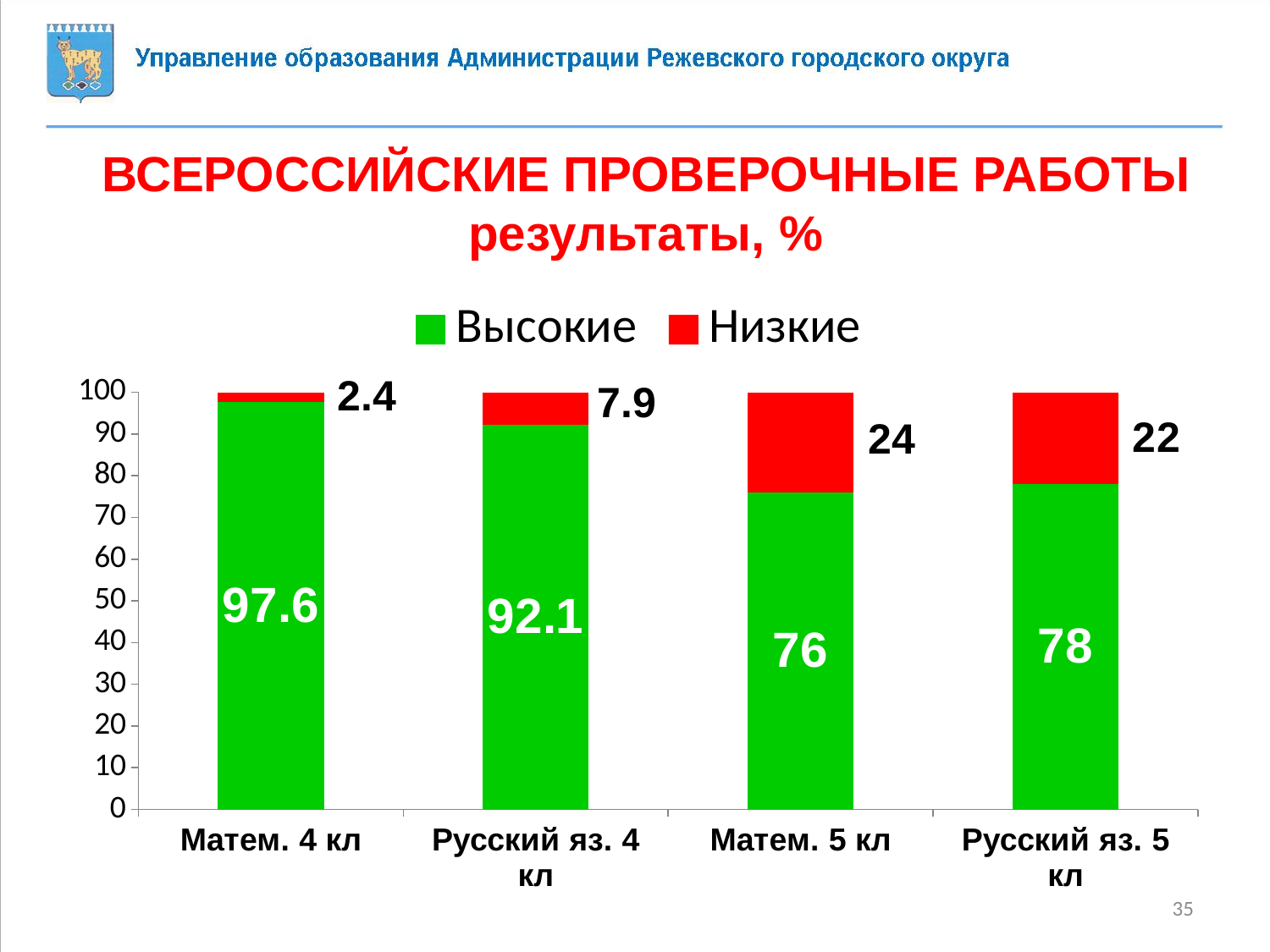

ВСЕРОССИЙСКИЕ ПРОВЕРОЧНЫЕ РАБОТЫ
результаты, %

### Chart

| Category | Высокие | Низкие |
|---|---|---|
| Матем. 4 кл | 97.6 | 2.4 |
| Русский яз. 4 кл | 92.1 | 7.9 |
| Матем. 5 кл | 76.0 | 24.0 |
| Русский яз. 5 кл | 78.0 | 22.0 |
35